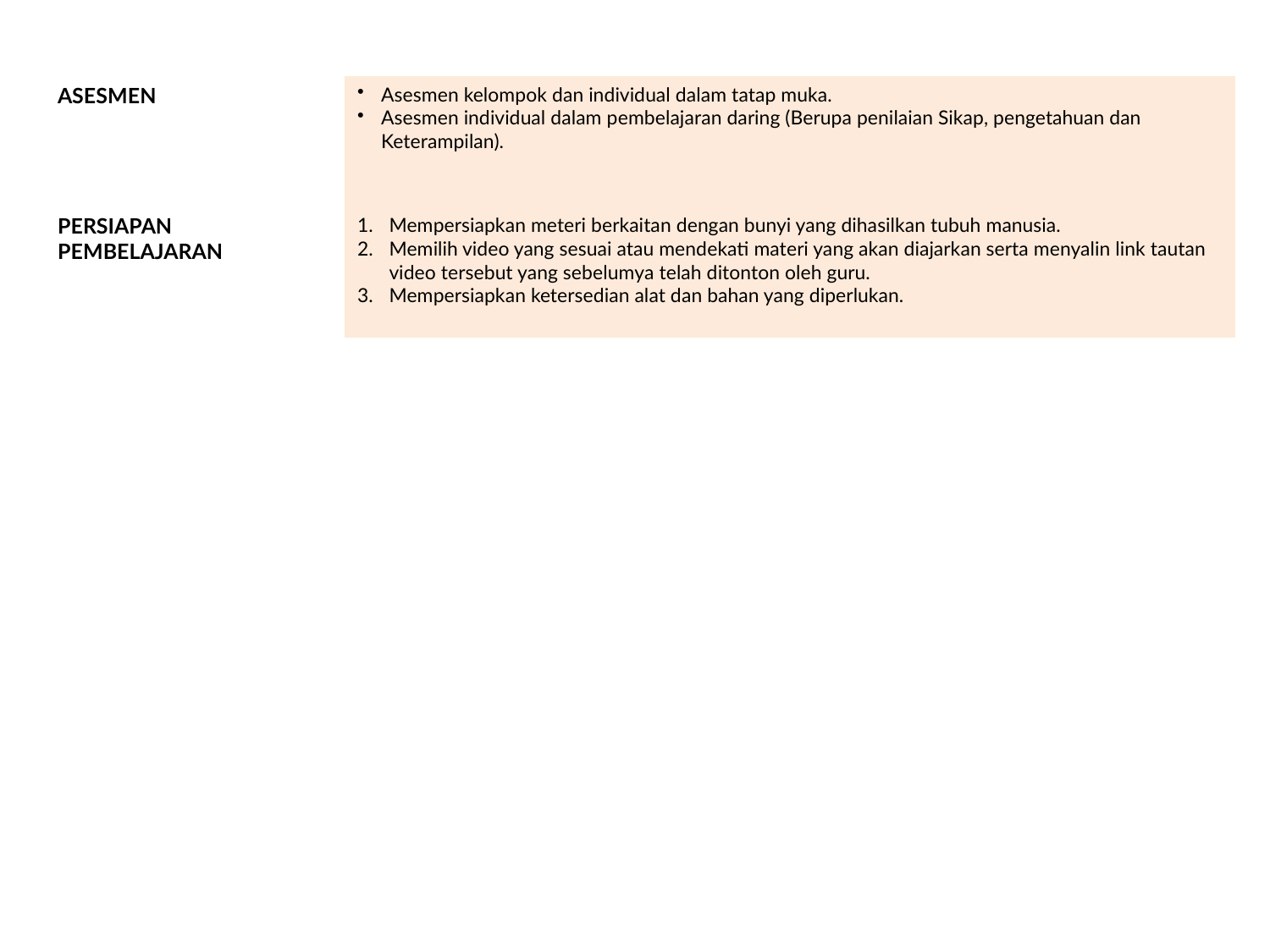

| ASESMEN | Asesmen kelompok dan individual dalam tatap muka. Asesmen individual dalam pembelajaran daring (Berupa penilaian Sikap, pengetahuan dan Keterampilan). |
| --- | --- |
| PERSIAPAN PEMBELAJARAN | Mempersiapkan meteri berkaitan dengan bunyi yang dihasilkan tubuh manusia. Memilih video yang sesuai atau mendekati materi yang akan diajarkan serta menyalin link tautan video tersebut yang sebelumya telah ditonton oleh guru. Mempersiapkan ketersedian alat dan bahan yang diperlukan. |